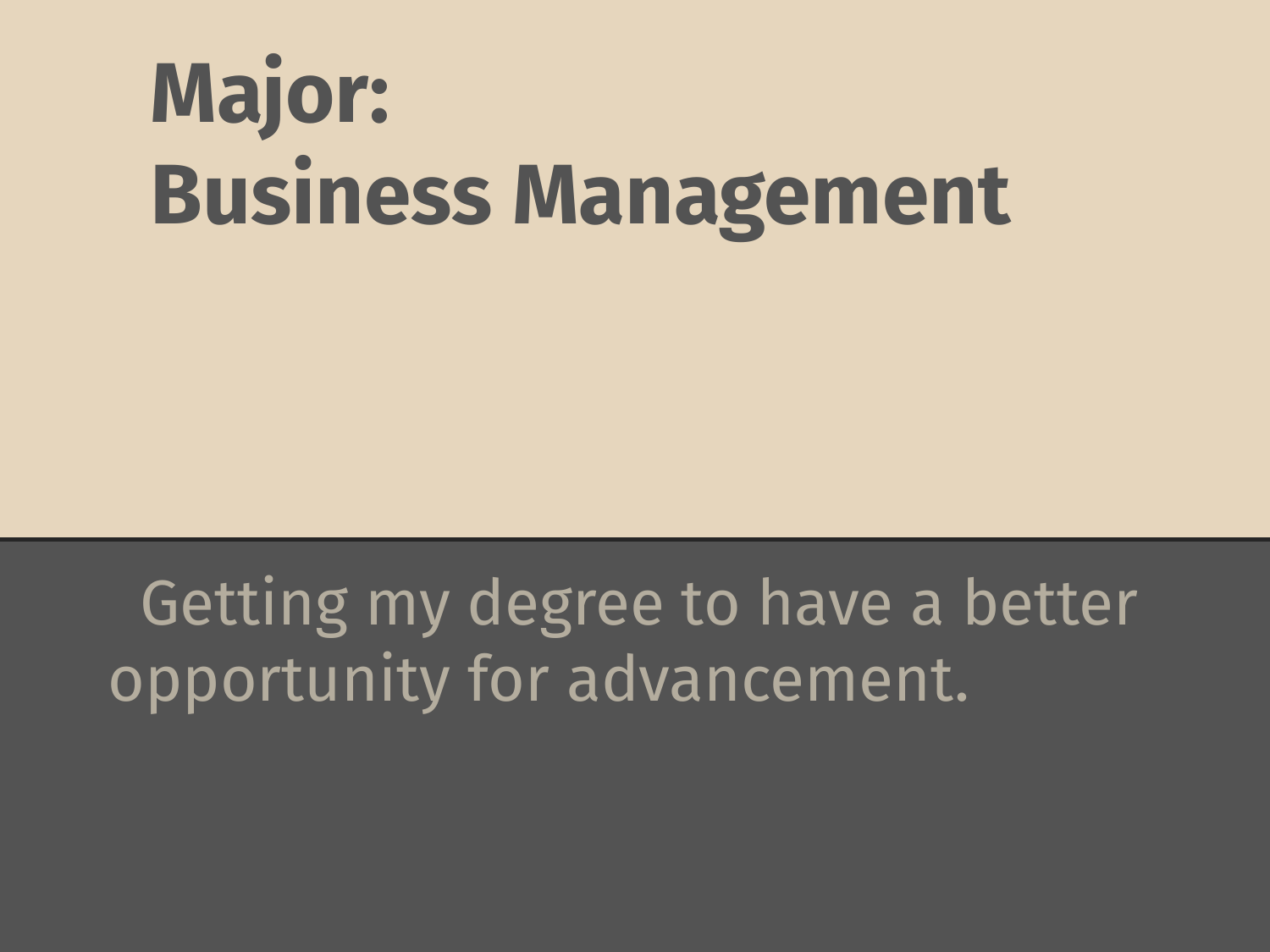

# Major:
Business Management
Getting my degree to have a better opportunity for advancement.